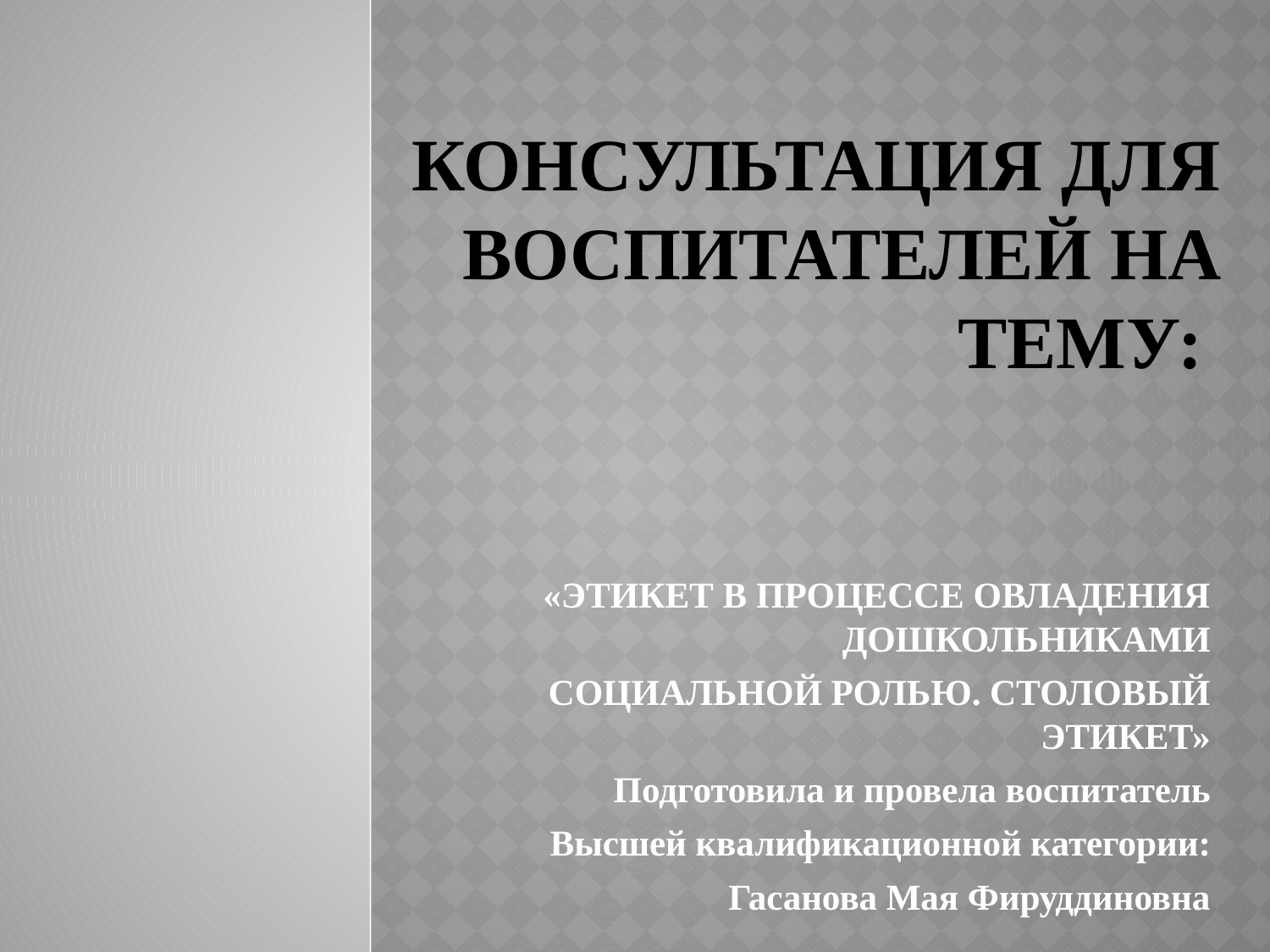

# Консультация для воспитателей на тему:

«ЭТИКЕТ В ПРОЦЕССЕ ОВЛАДЕНИЯ ДОШКОЛЬНИКАМИ
СОЦИАЛЬНОЙ РОЛЬЮ. СТОЛОВЫЙ ЭТИКЕТ»
Подготовила и провела воспитатель
Высшей квалификационной категории:
Гасанова Мая Фируддиновна